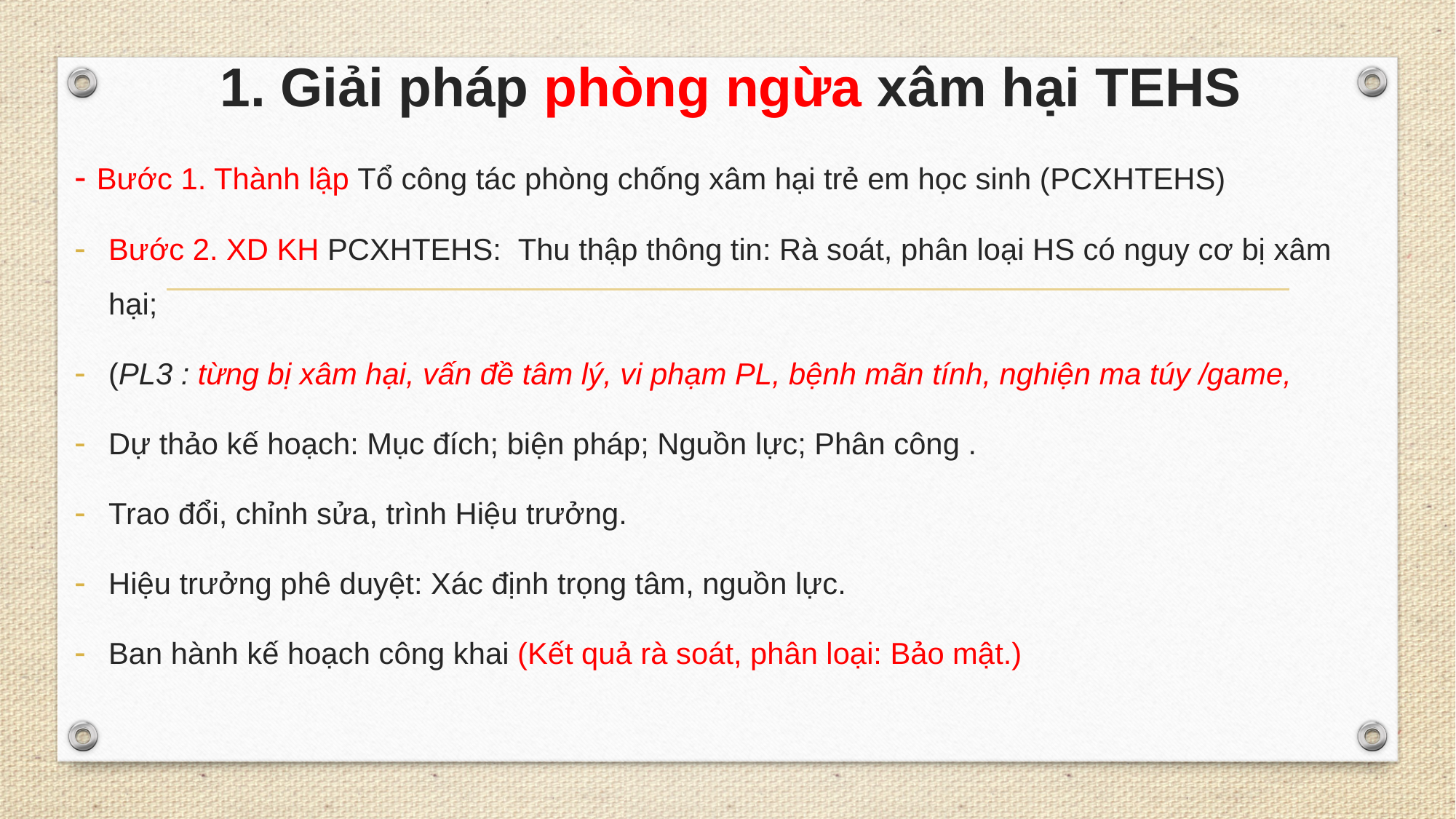

# 1. Giải pháp phòng ngừa xâm hại TEHS
- Bước 1. Thành lập Tổ công tác phòng chống xâm hại trẻ em học sinh (PCXHTEHS)
Bước 2. XD KH PCXHTEHS:  Thu thập thông tin: Rà soát, phân loại HS có nguy cơ bị xâm hại;
(PL3 : từng bị xâm hại, vấn đề tâm lý, vi phạm PL, bệnh mãn tính, nghiện ma túy /game,
Dự thảo kế hoạch: Mục đích; biện pháp; Nguồn lực; Phân công .
Trao đổi, chỉnh sửa, trình Hiệu trưởng.
Hiệu trưởng phê duyệt: Xác định trọng tâm, nguồn lực.
Ban hành kế hoạch công khai (Kết quả rà soát, phân loại: Bảo mật.)